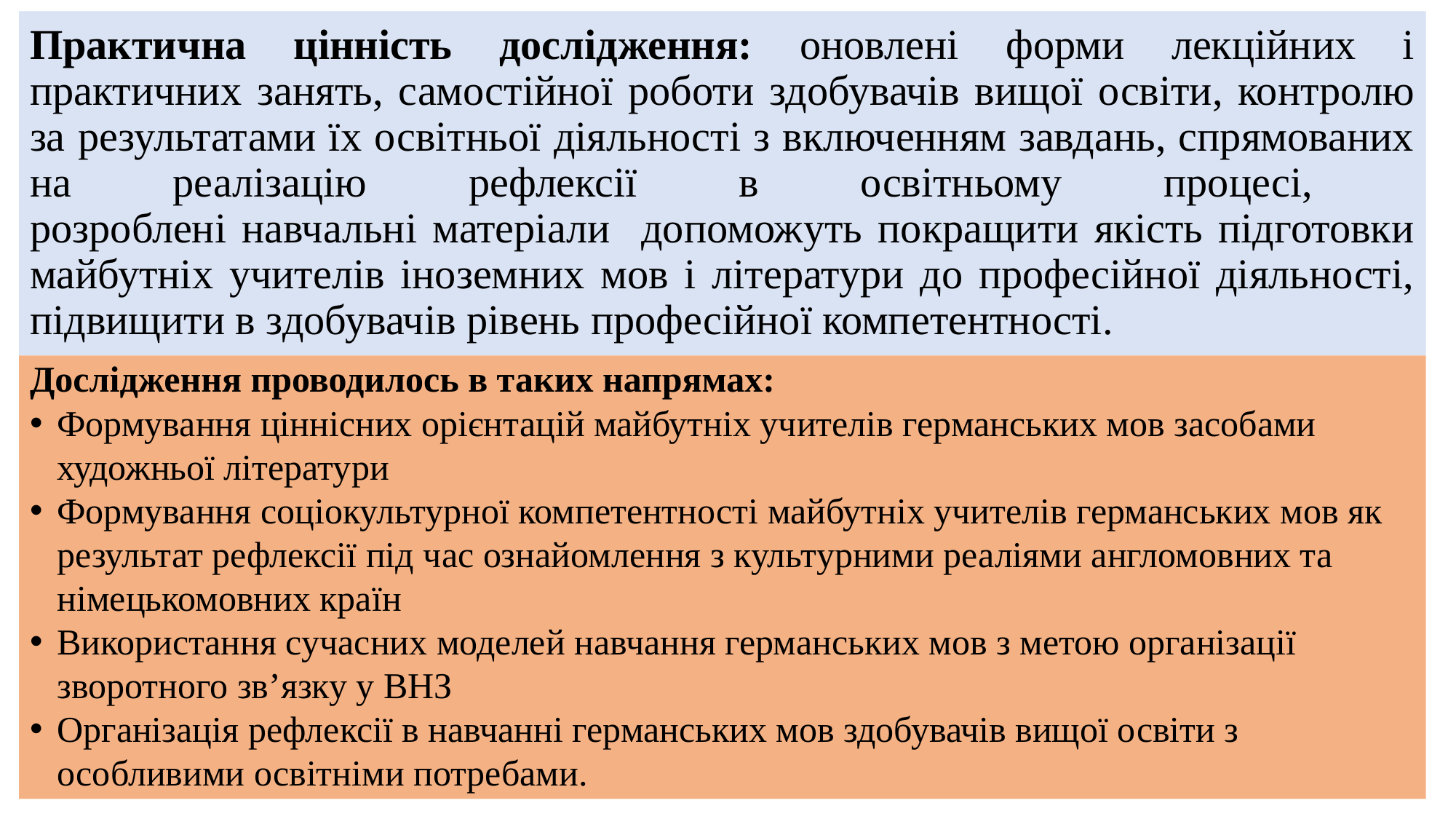

# Практична цінність дослідження: оновлені форми лекційних і практичних занять, самостійної роботи здобувачів вищої освіти, контролю за результатами їх освітньої діяльності з включенням завдань, спрямованих на реалізацію рефлексії в освітньому процесі, розроблені навчальні матеріали  допоможуть покращити якість підготовки майбутніх учителів іноземних мов і літератури до професійної діяльності, підвищити в здобувачів рівень професійної компетентності.
Дослідження проводилось в таких напрямах:
Формування ціннісних орієнтацій майбутніх учителів германських мов засобами художньої літератури
Формування соціокультурної компетентності майбутніх учителів германських мов як результат рефлексії під час ознайомлення з культурними реаліями англомовних та німецькомовних країн
Використання сучасних моделей навчання германських мов з метою організації зворотного зв’язку у ВНЗ
Організація рефлексії в навчанні германських мов здобувачів вищої освіти з особливими освітніми потребами.